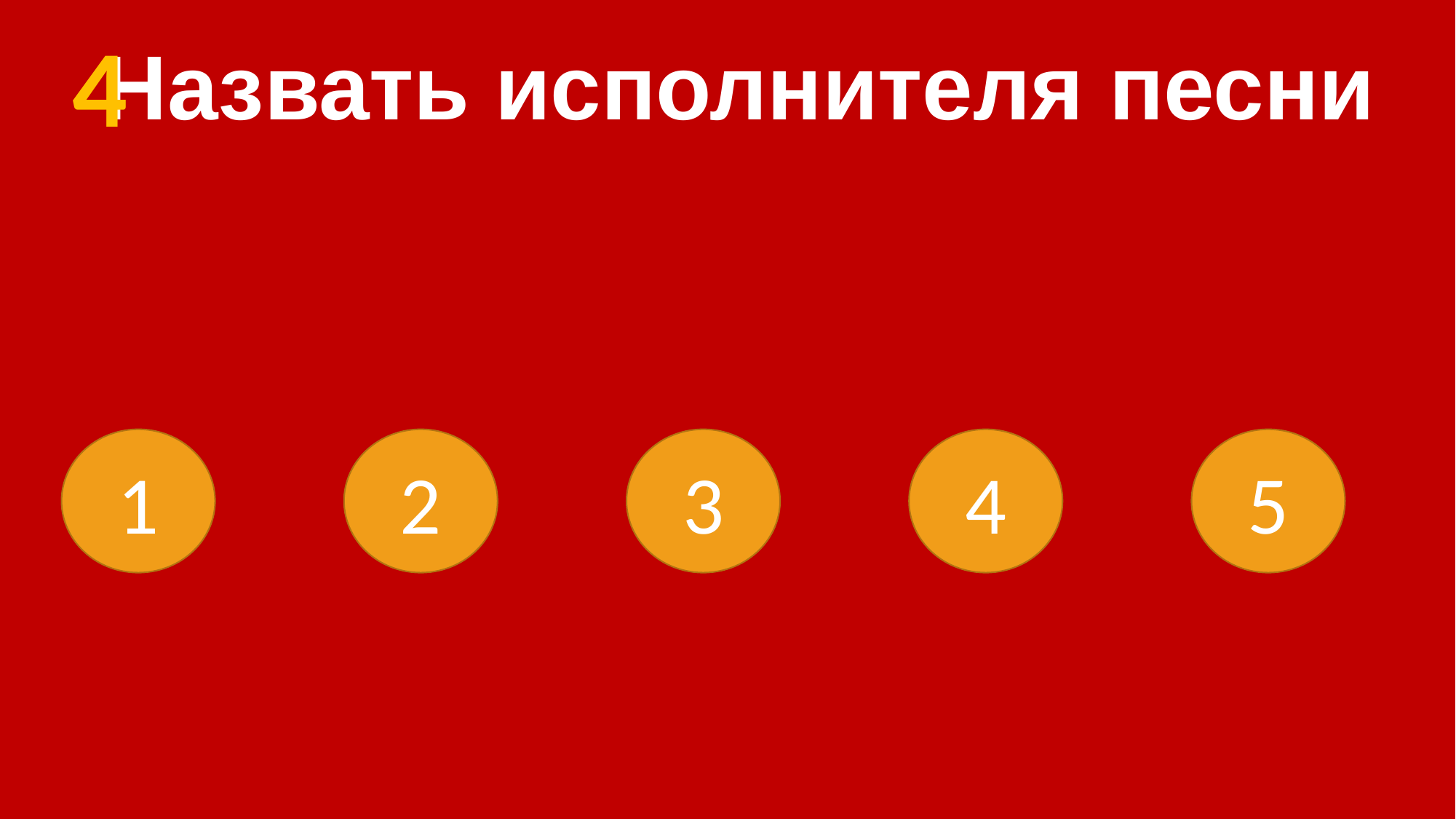

4
Назвать исполнителя песни
4
5
2
3
1